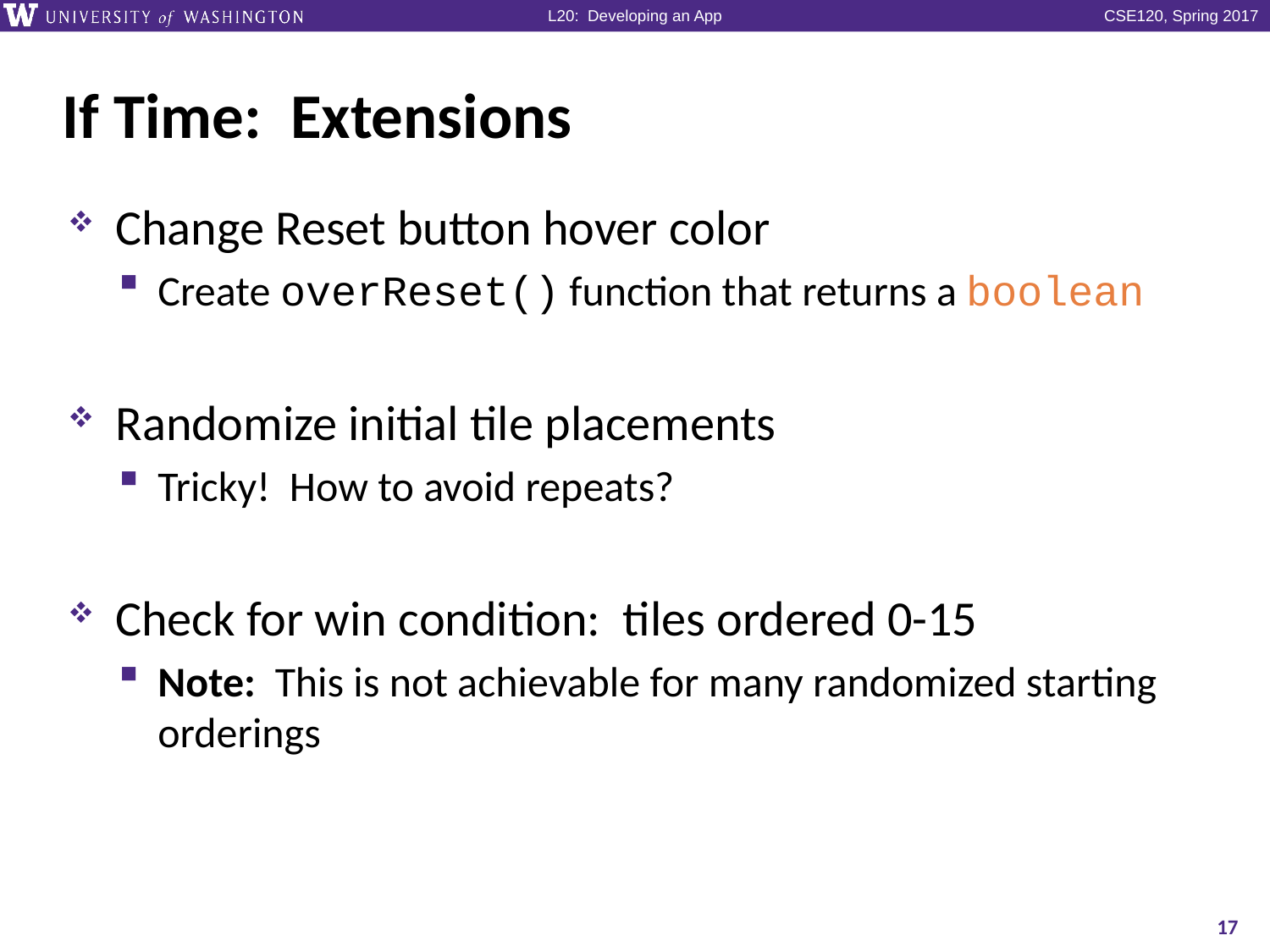

# If Time:  Extensions
Change Reset button hover color
Create overReset() function that returns a boolean

Randomize initial tile placements
Tricky!  How to avoid repeats?

Check for win condition:  tiles ordered 0-15
Note:  This is not achievable for many randomized starting orderings
17